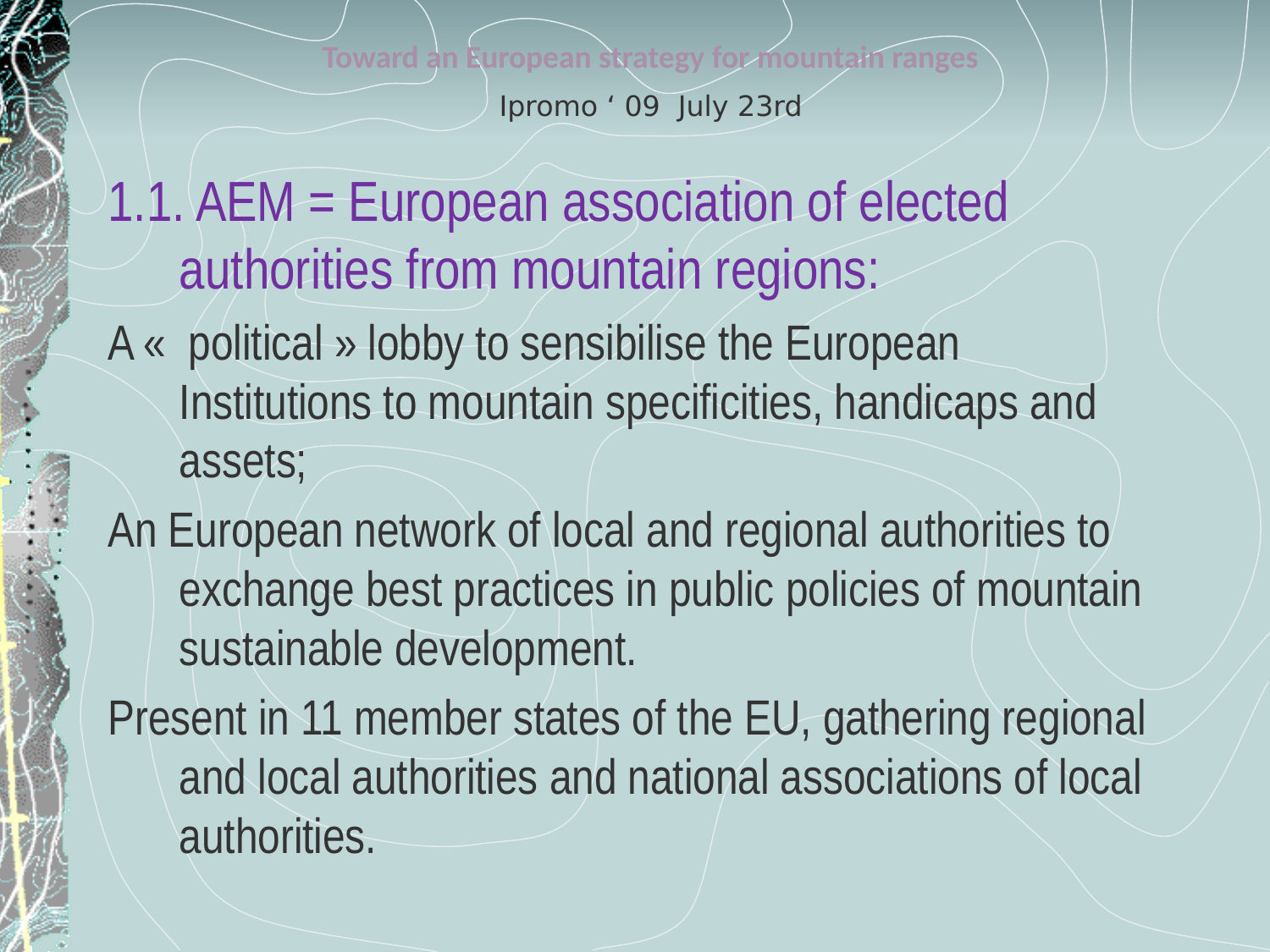

Toward an European strategy for mountain ranges
Ipromo ‘ 09  July 23rd
1.1. AEM = European association of elected authorities from mountain regions:
A «  political » lobby to sensibilise the European Institutions to mountain specificities, handicaps and assets;
An European network of local and regional authorities to exchange best practices in public policies of mountain sustainable development.
Present in 11 member states of the EU, gathering regional and local authorities and national associations of local authorities.